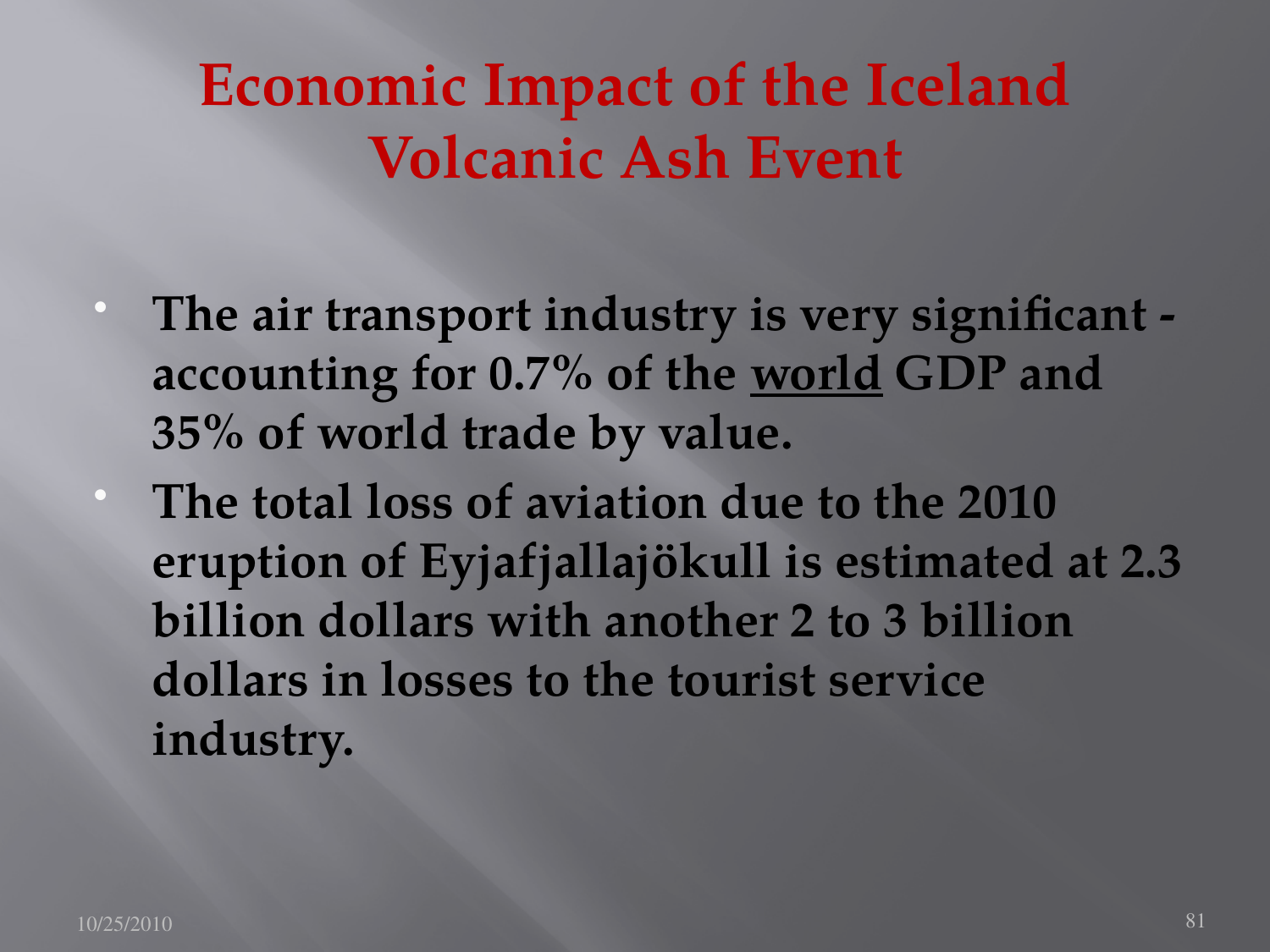

# Economic Impact of the Iceland Volcanic Ash Event
The air transport industry is very significant -accounting for 0.7% of the world GDP and 35% of world trade by value.
The total loss of aviation due to the 2010 eruption of Eyjafjallajökull is estimated at 2.3 billion dollars with another 2 to 3 billion dollars in losses to the tourist service industry.
10/25/2010
81